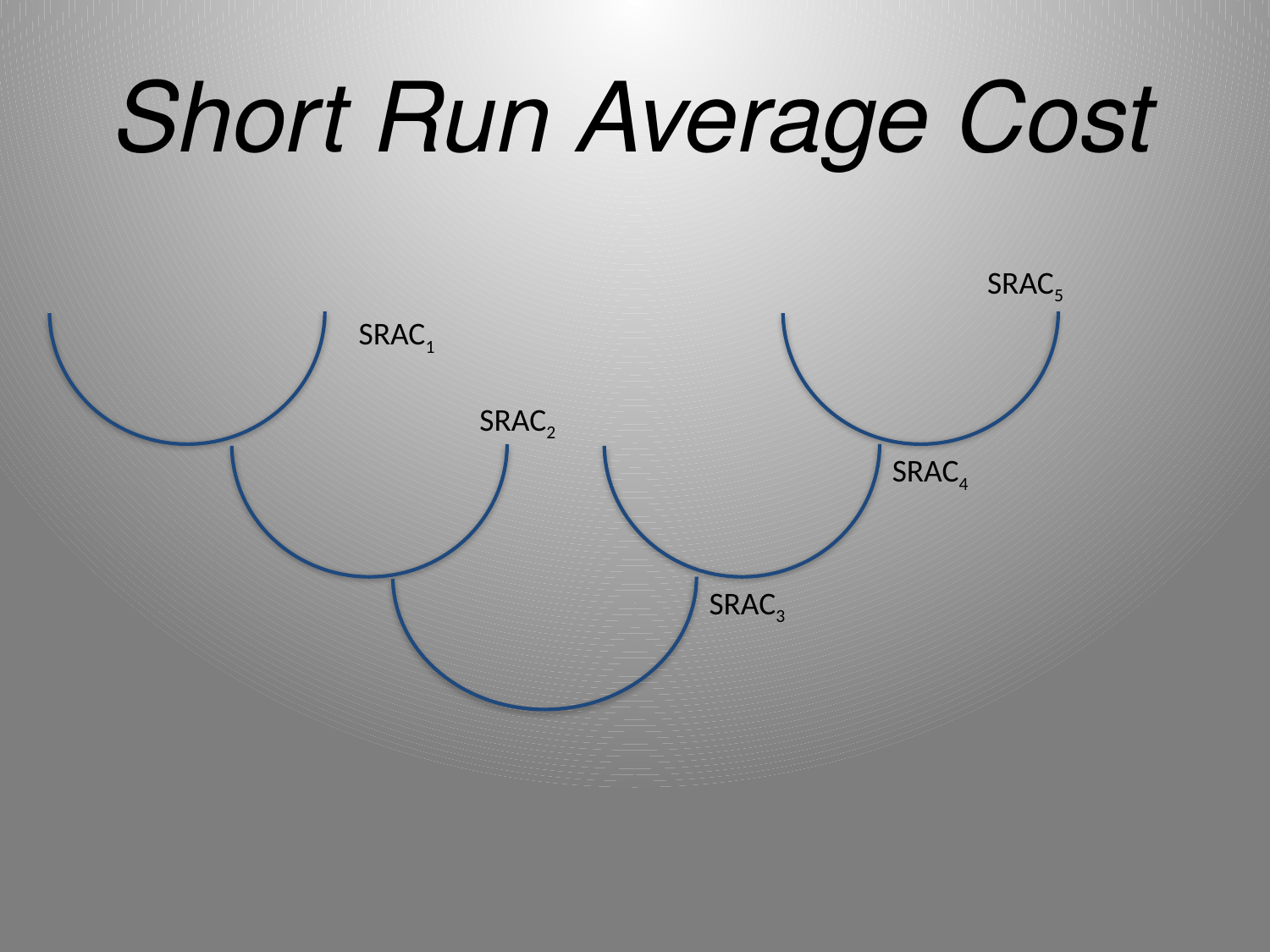

Short Run Average Cost

SRAC5

SRAC1
SRAC2

SRAC4
SRAC3